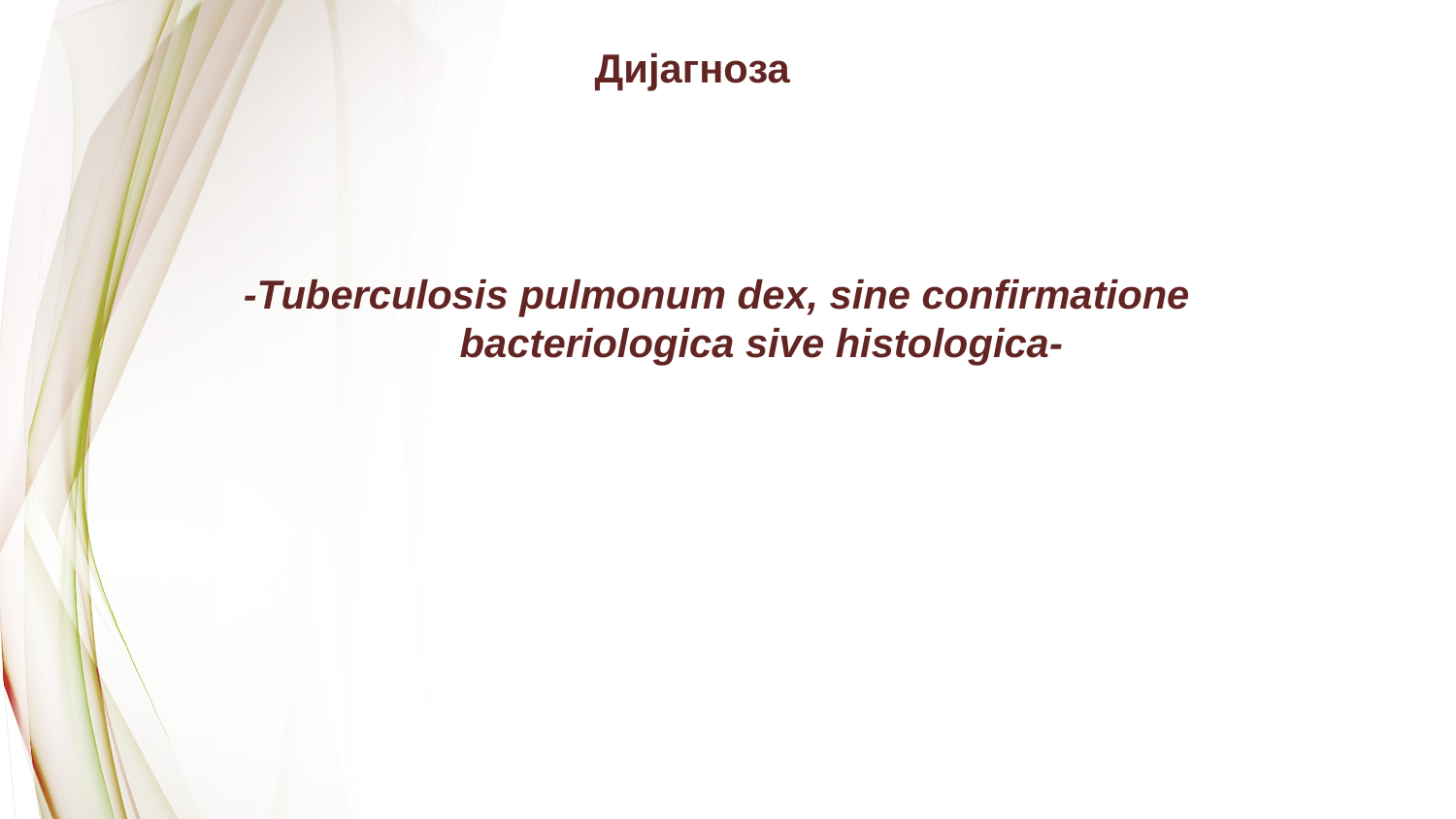

Дијагноза
-Tuberculosis pulmonum dex, sine confirmatione         bacteriologica sive histologica-